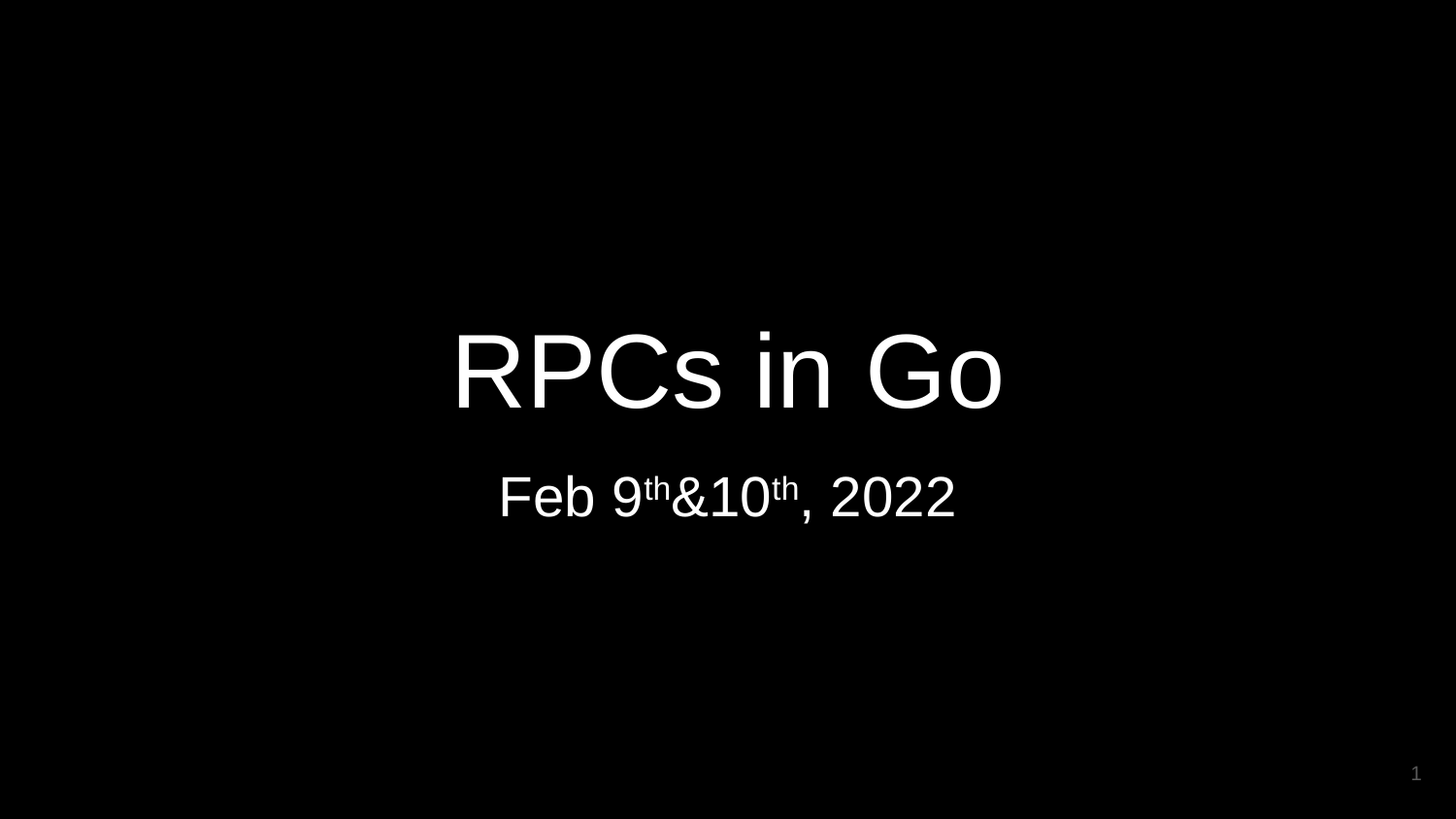

# RPCs in Go
Feb 9th&10th, 2022
1